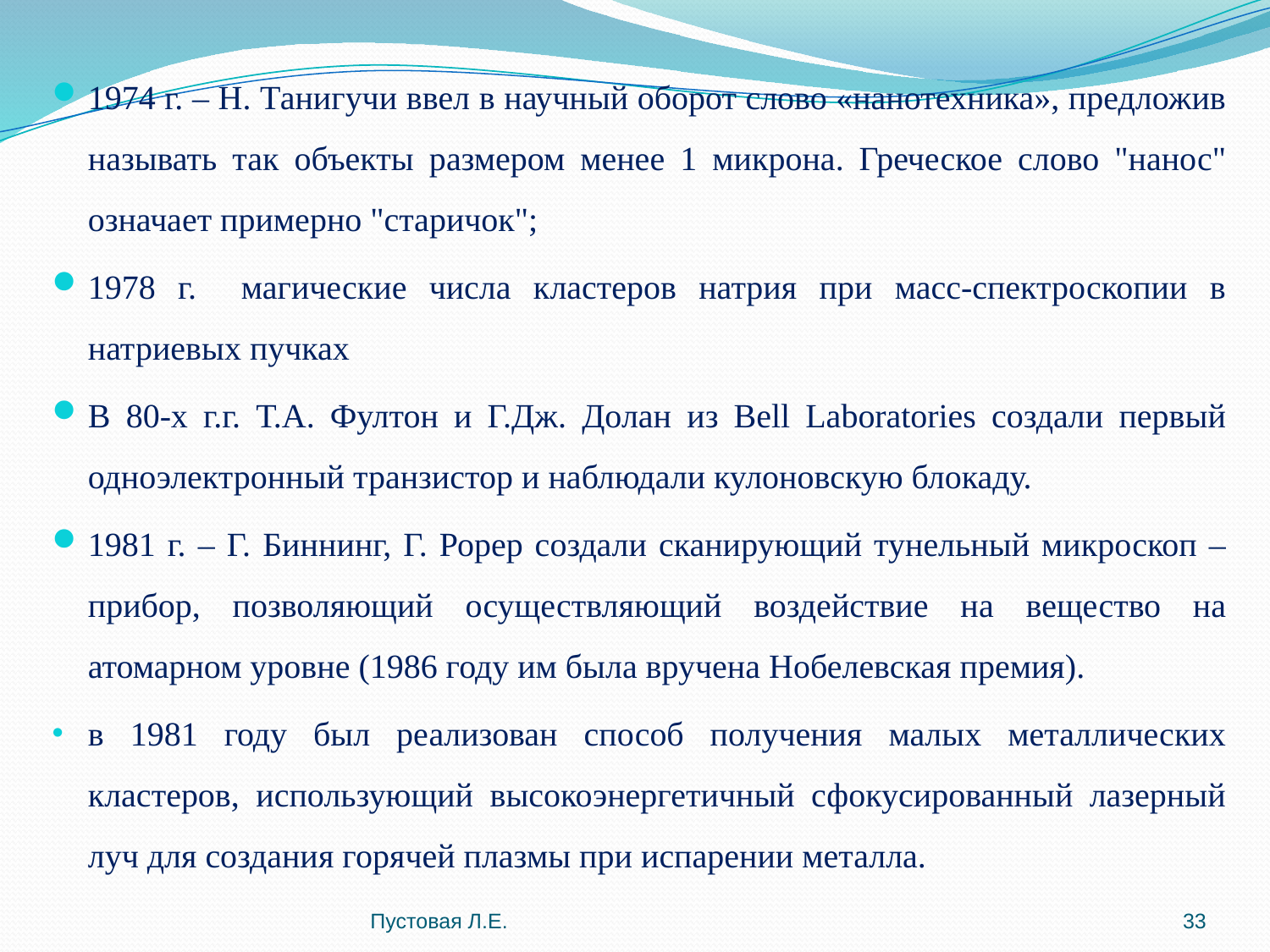

1974 г. – Н. Танигучи ввел в научный оборот слово «нанотехника», предложив называть так объекты размером менее 1 микрона. Греческое слово "нанос" означает примерно "старичок";
1978 г.  магические числа кластеров натрия при масс-спектроскопии в натриевых пучках
В 80-х г.г. Т.А. Фултон и Г.Дж. Долан из Bell Laboratories создали первый одноэлектронный транзистор и наблюдали кулоновскую блокаду.
1981 г. – Г. Биннинг, Г. Рорер создали сканирующий тунельный микроскоп – прибор, позволяющий осуществляющий воздействие на вещество на атомарном уровне (1986 году им была вручена Нобелевская премия).
в 1981 году был реализован способ получения малых металлических кластеров, использующий высокоэнергетичный сфокусированный лазерный луч для создания горячей плазмы при испарении металла.

Пустовая Л.Е.
33